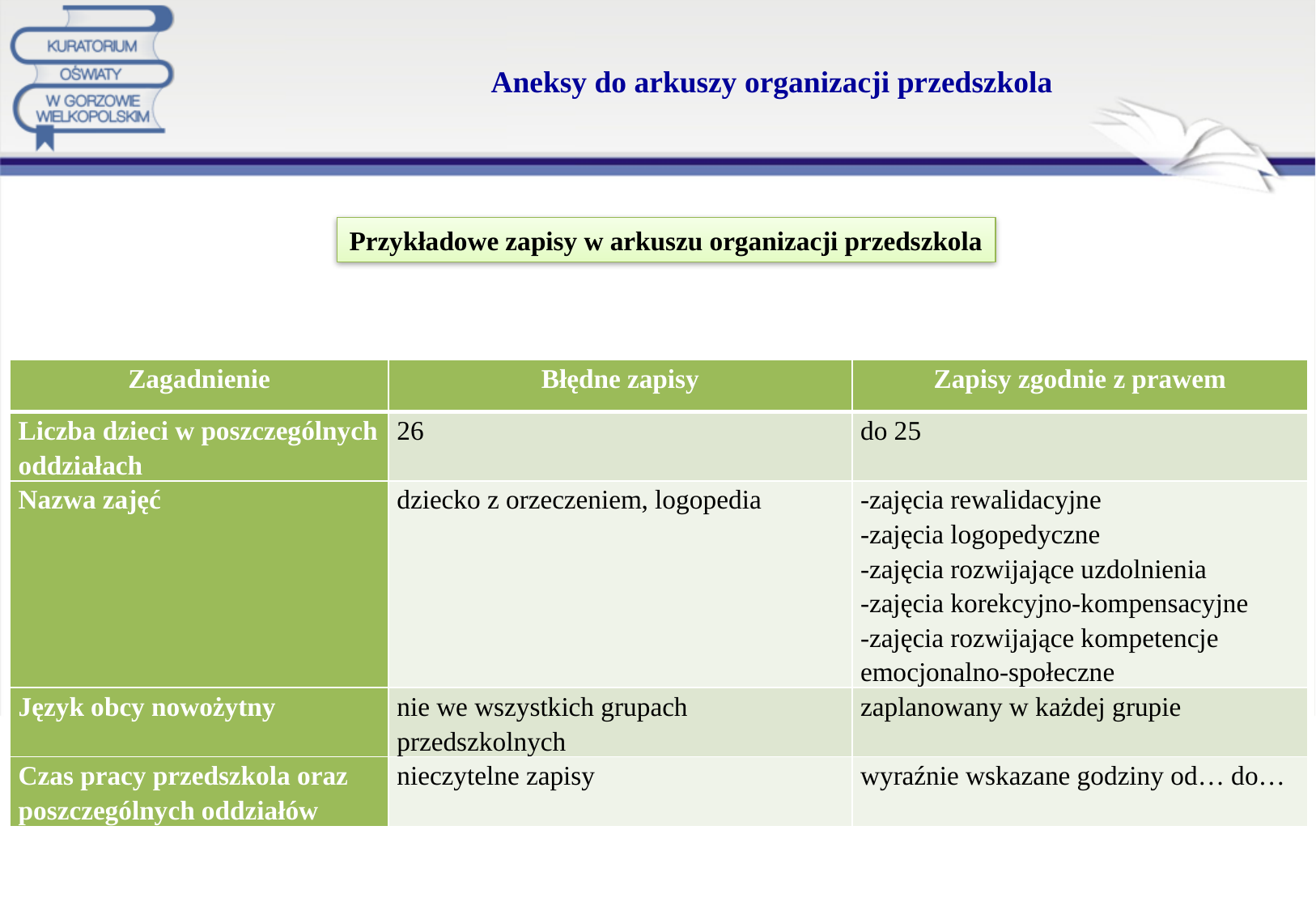

# Aneksy do arkuszy organizacji przedszkola

Przykładowe zapisy w arkuszu organizacji przedszkola
| Zagadnienie | Błędne zapisy | Zapisy zgodnie z prawem |
| --- | --- | --- |
| Liczba dzieci w poszczególnych oddziałach | 26 | do 25 |
| Nazwa zajęć | dziecko z orzeczeniem, logopedia | -zajęcia rewalidacyjne -zajęcia logopedyczne -zajęcia rozwijające uzdolnienia -zajęcia korekcyjno-kompensacyjne -zajęcia rozwijające kompetencje emocjonalno-społeczne |
| Język obcy nowożytny | nie we wszystkich grupach przedszkolnych | zaplanowany w każdej grupie |
| Czas pracy przedszkola oraz poszczególnych oddziałów | nieczytelne zapisy | wyraźnie wskazane godziny od… do… |